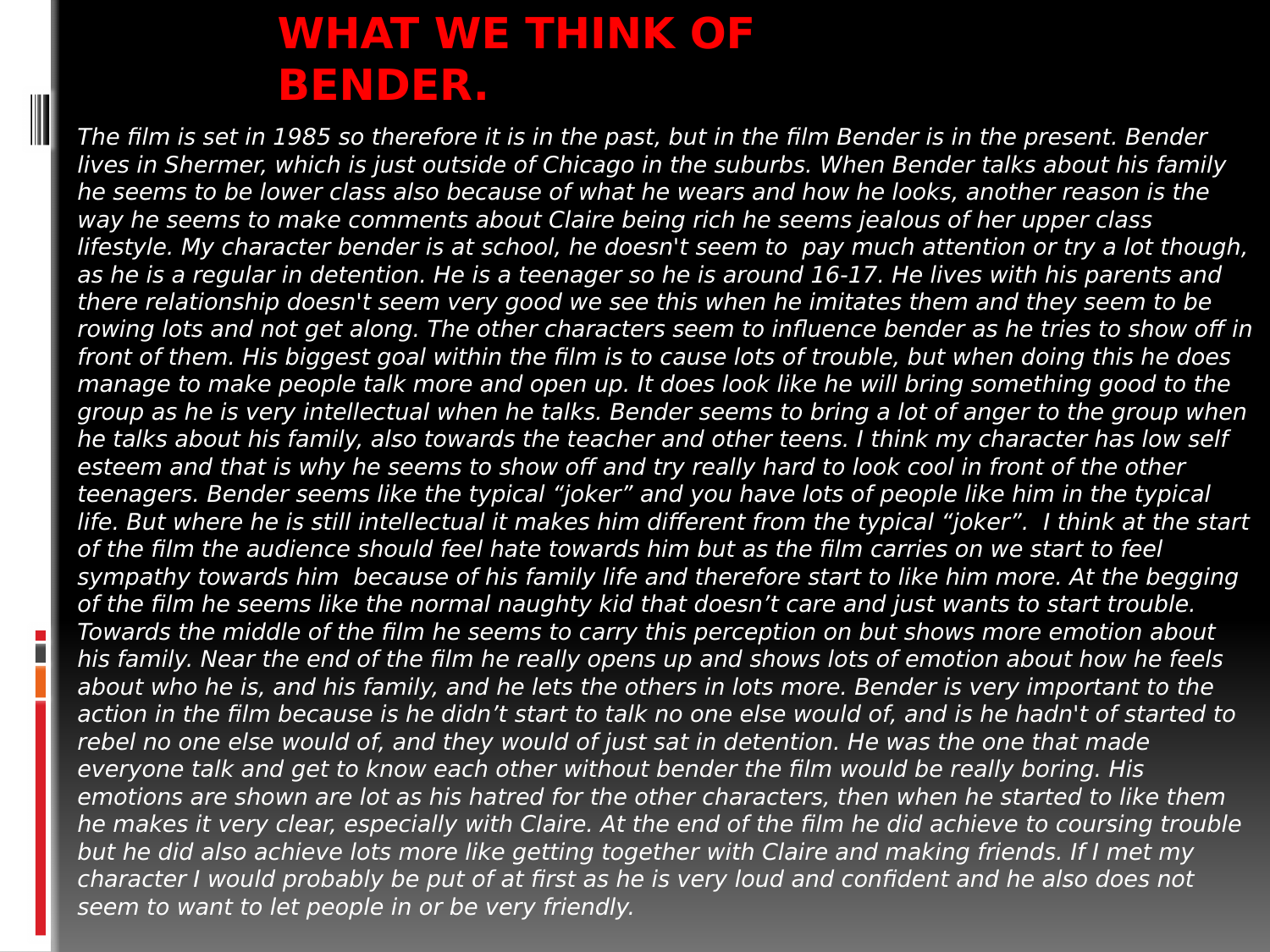

# What we think of Bender.
The film is set in 1985 so therefore it is in the past, but in the film Bender is in the present. Bender lives in Shermer, which is just outside of Chicago in the suburbs. When Bender talks about his family he seems to be lower class also because of what he wears and how he looks, another reason is the way he seems to make comments about Claire being rich he seems jealous of her upper class lifestyle. My character bender is at school, he doesn't seem to  pay much attention or try a lot though, as he is a regular in detention. He is a teenager so he is around 16-17. He lives with his parents and there relationship doesn't seem very good we see this when he imitates them and they seem to be rowing lots and not get along. The other characters seem to influence bender as he tries to show off in front of them. His biggest goal within the film is to cause lots of trouble, but when doing this he does manage to make people talk more and open up. It does look like he will bring something good to the group as he is very intellectual when he talks. Bender seems to bring a lot of anger to the group when he talks about his family, also towards the teacher and other teens. I think my character has low self esteem and that is why he seems to show off and try really hard to look cool in front of the other teenagers. Bender seems like the typical “joker” and you have lots of people like him in the typical life. But where he is still intellectual it makes him different from the typical “joker”.  I think at the start of the film the audience should feel hate towards him but as the film carries on we start to feel sympathy towards him  because of his family life and therefore start to like him more. At the begging of the film he seems like the normal naughty kid that doesn’t care and just wants to start trouble. Towards the middle of the film he seems to carry this perception on but shows more emotion about his family. Near the end of the film he really opens up and shows lots of emotion about how he feels about who he is, and his family, and he lets the others in lots more. Bender is very important to the action in the film because is he didn’t start to talk no one else would of, and is he hadn't of started to rebel no one else would of, and they would of just sat in detention. He was the one that made everyone talk and get to know each other without bender the film would be really boring. His emotions are shown are lot as his hatred for the other characters, then when he started to like them he makes it very clear, especially with Claire. At the end of the film he did achieve to coursing trouble but he did also achieve lots more like getting together with Claire and making friends. If I met my character I would probably be put of at first as he is very loud and confident and he also does not seem to want to let people in or be very friendly.